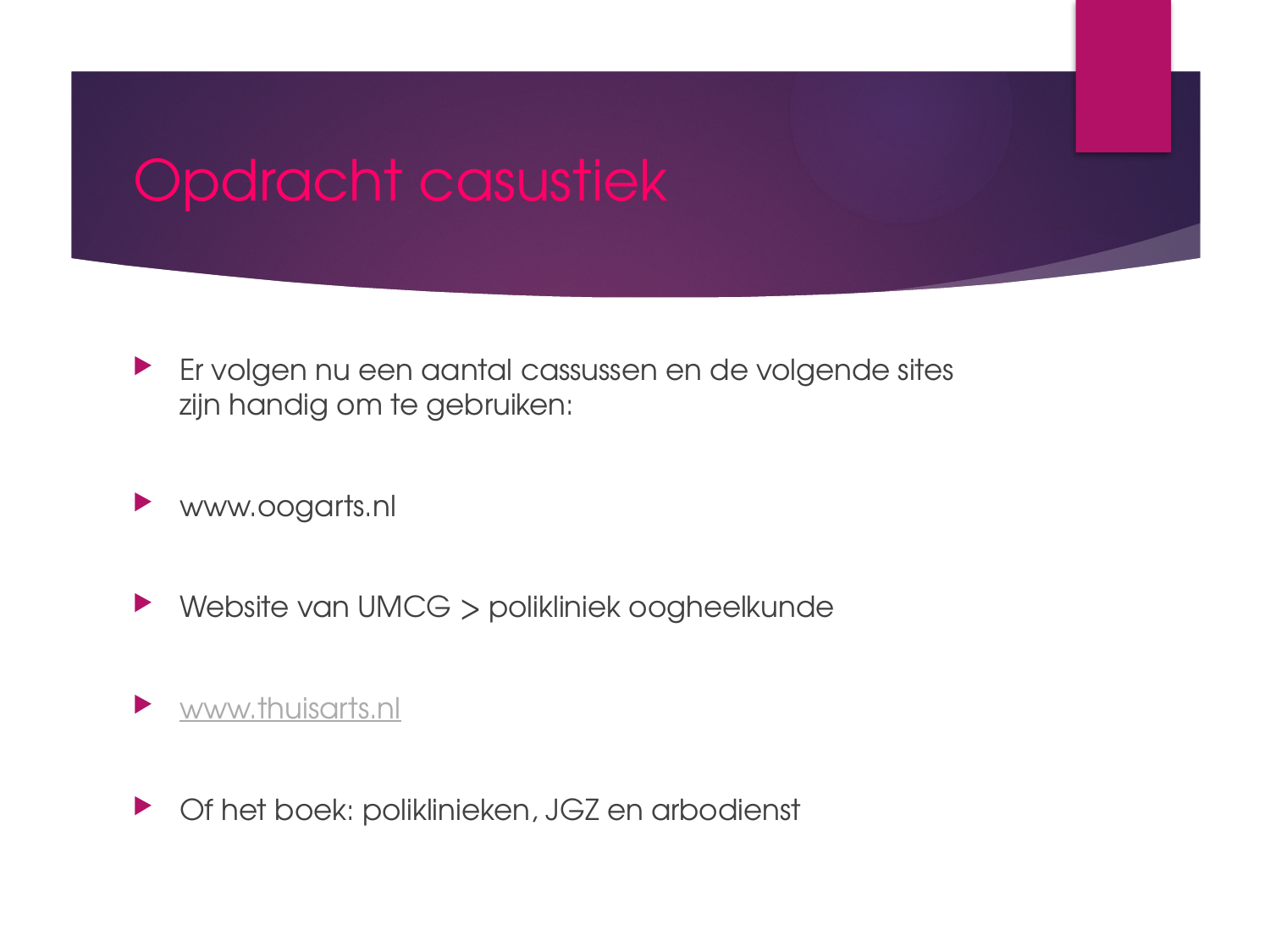

# Opdracht casustiek
Er volgen nu een aantal cassussen en de volgende sites zijn handig om te gebruiken:

www.oogarts.nl

Website van UMCG > polikliniek oogheelkunde

www.thuisarts.nl

Of het boek: poliklinieken, JGZ en arbodienst